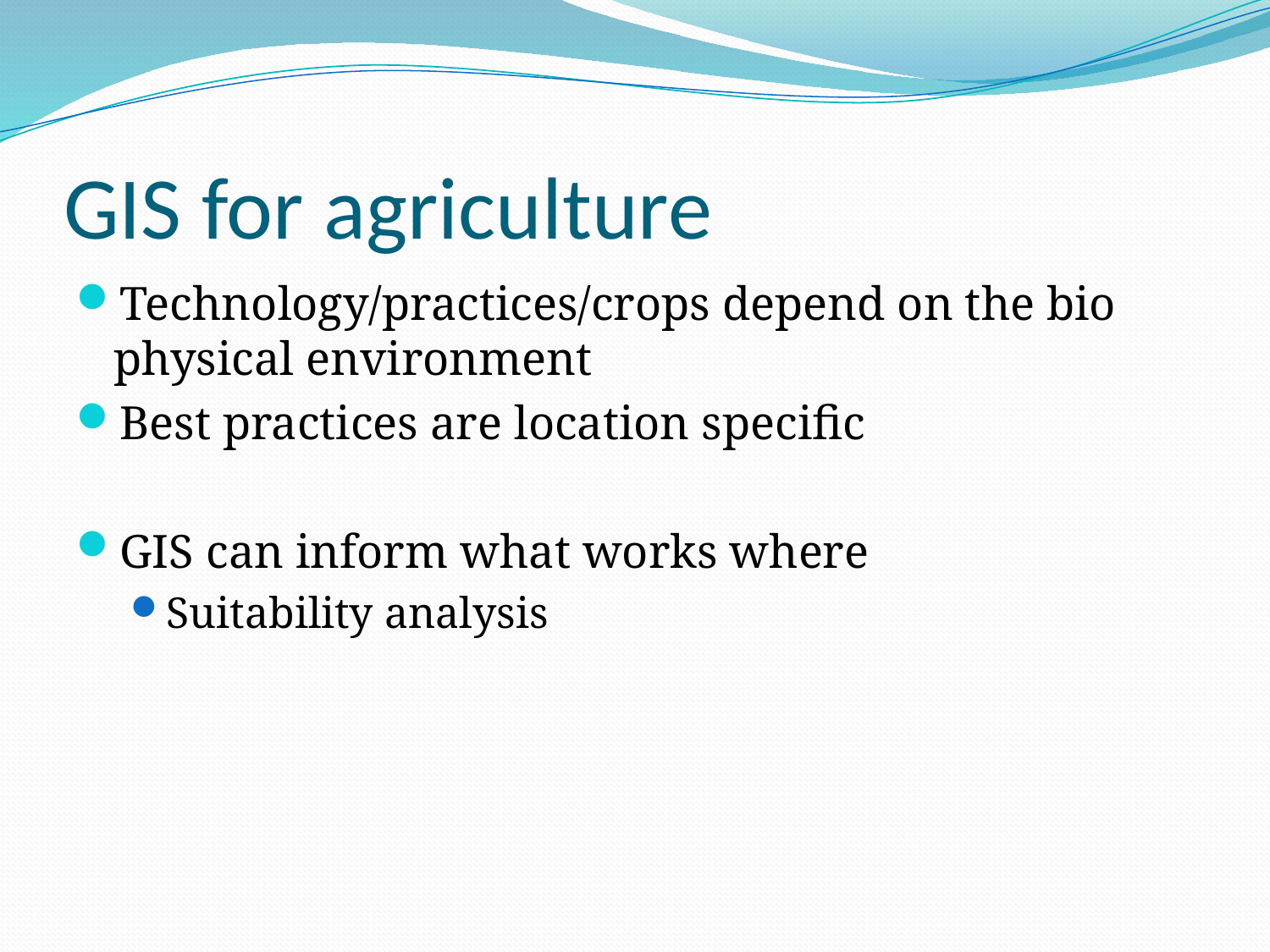

# GIS for agriculture
Technology/practices/crops depend on the bio physical environment
Best practices are location specific

GIS can inform what works where
Suitability analysis